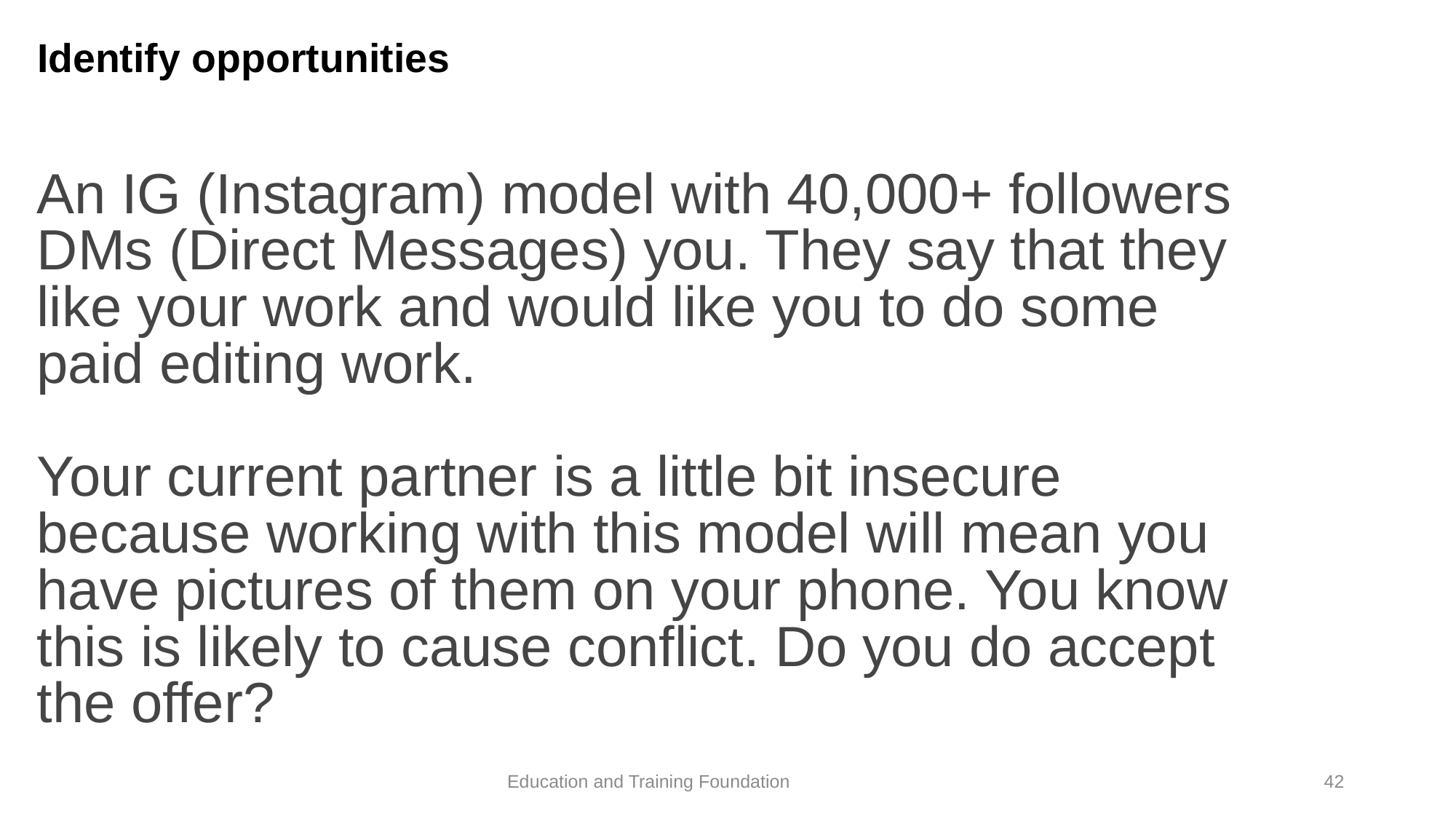

# Identify opportunities

An IG (Instagram) model with 40,000+ followers DMs (Direct Messages) you. They say that they like your work and would like you to do some paid editing work.

Your current partner is a little bit insecure because working with this model will mean you have pictures of them on your phone. You know this is likely to cause conflict. Do you do accept the offer?
42
Education and Training Foundation